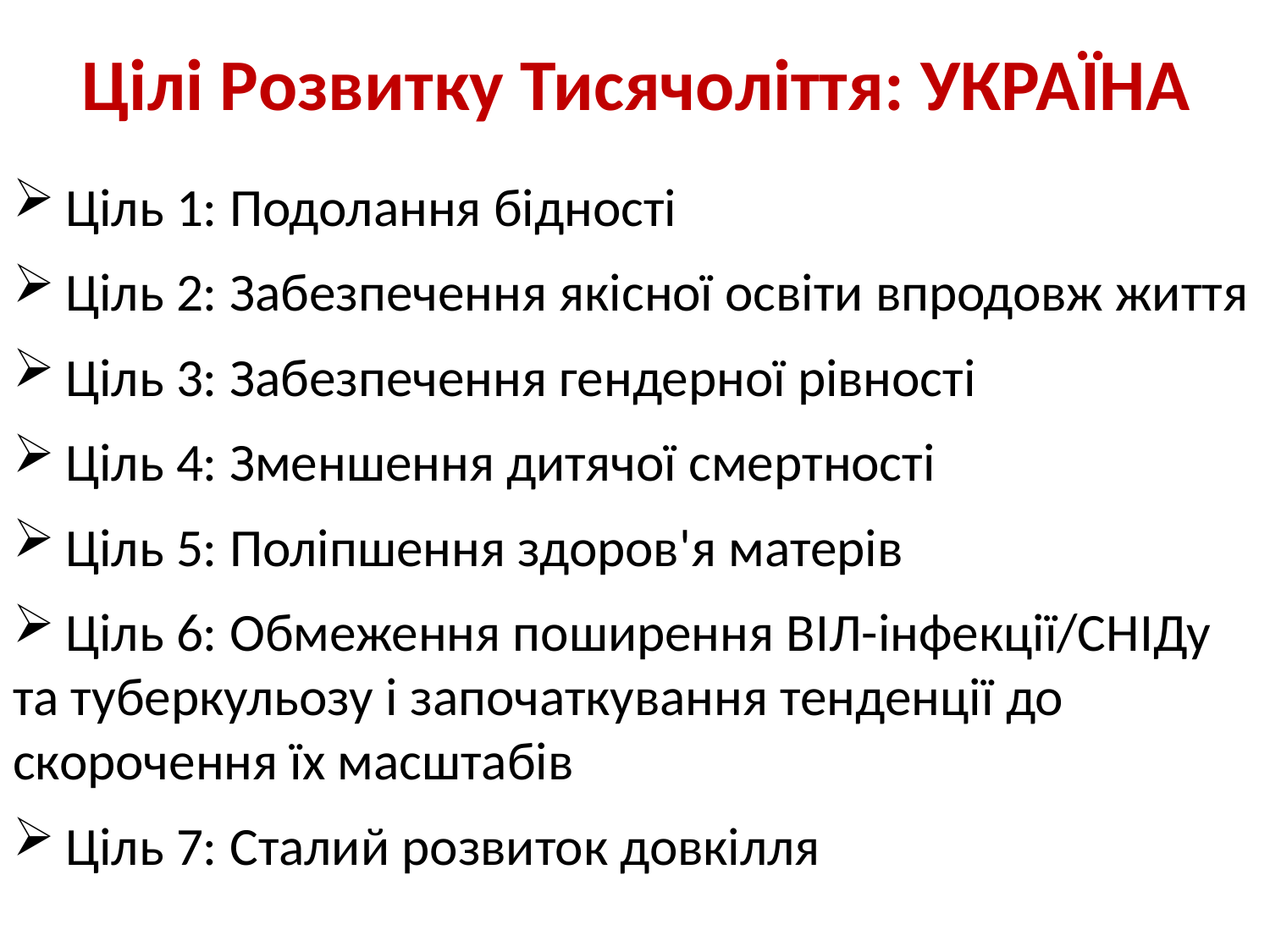

# Цілі Розвитку Тисячоліття: УКРАЇНА
 Ціль 1: Подолання бідності
 Ціль 2: Забезпечення якісної освіти впродовж життя
 Ціль 3: Забезпечення гендерної рівності
 Ціль 4: Зменшення дитячої смертності
 Ціль 5: Поліпшення здоров'я матерів
 Ціль 6: Обмеження поширення ВІЛ-інфекції/СНІДу та туберкульозу і започаткування тенденції до скорочення їх масштабів
 Ціль 7: Сталий розвиток довкілля